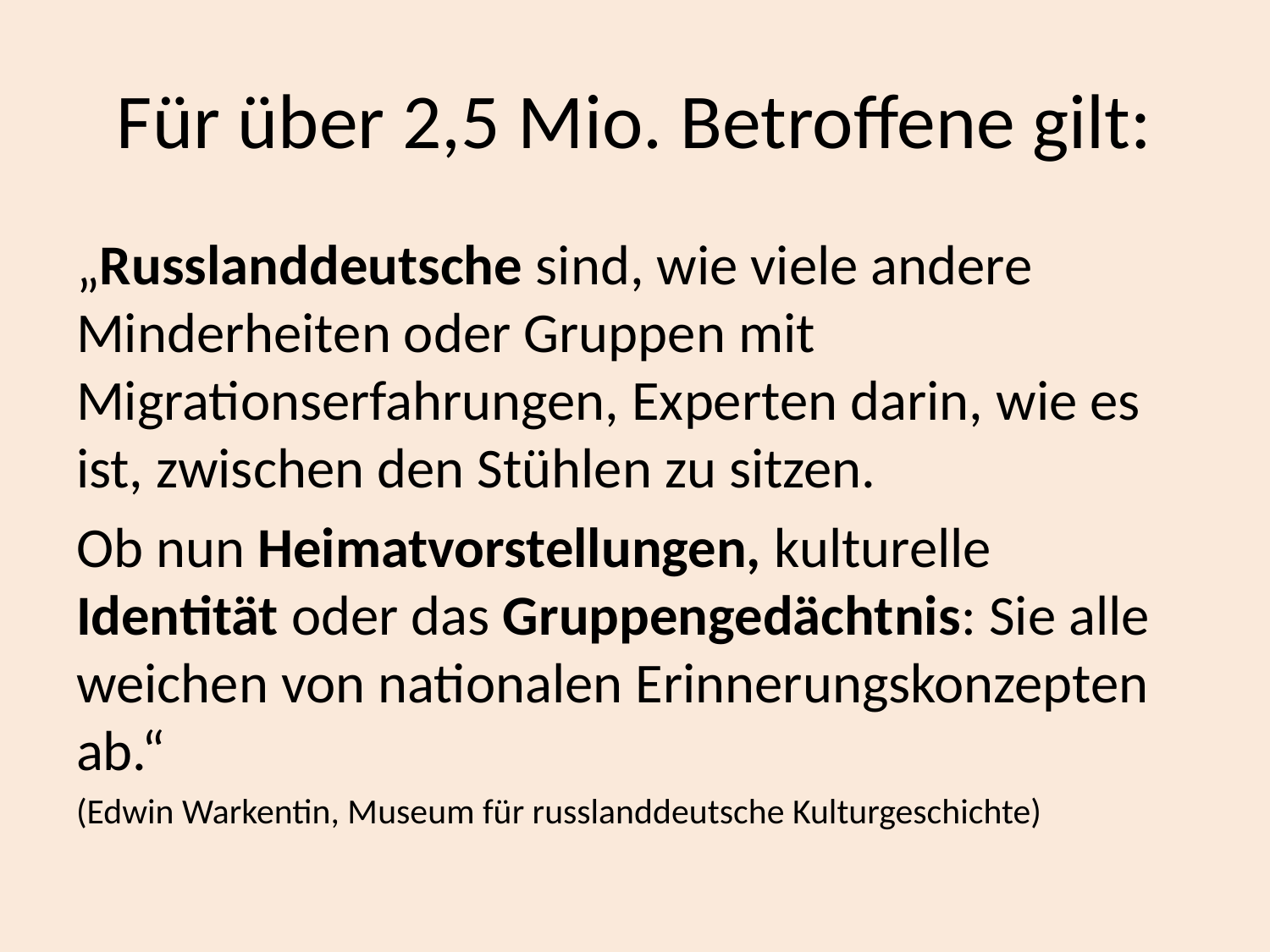

# Für über 2,5 Mio. Betroffene gilt:
„Russlanddeutsche sind, wie viele andere Minderheiten oder Gruppen mit Migrationserfahrungen, Experten darin, wie es ist, zwischen den Stühlen zu sitzen.
Ob nun Heimatvorstellungen, kulturelle Identität oder das Gruppengedächtnis: Sie alle weichen von nationalen Erinnerungskonzepten ab.“
(Edwin Warkentin, Museum für russlanddeutsche Kulturgeschichte)